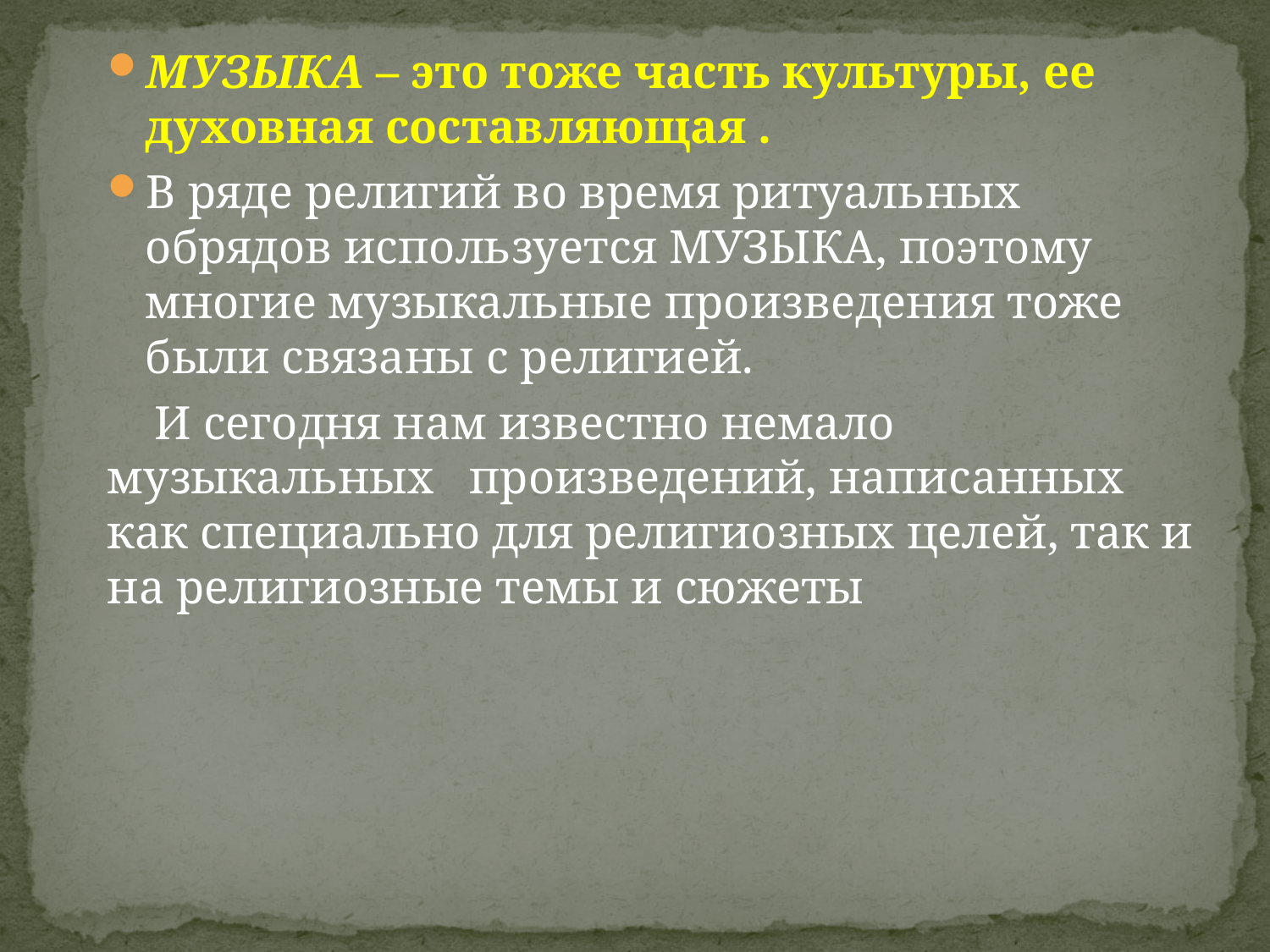

#
МУЗЫКА – это тоже часть культуры, ее духовная составляющая .
В ряде религий во время ритуальных обрядов используется МУЗЫКА, поэтому многие музыкальные произведения тоже были связаны с религией.
    И сегодня нам известно немало музыкальных   произведений, написанных как специально для религиозных целей, так и на религиозные темы и сюжеты